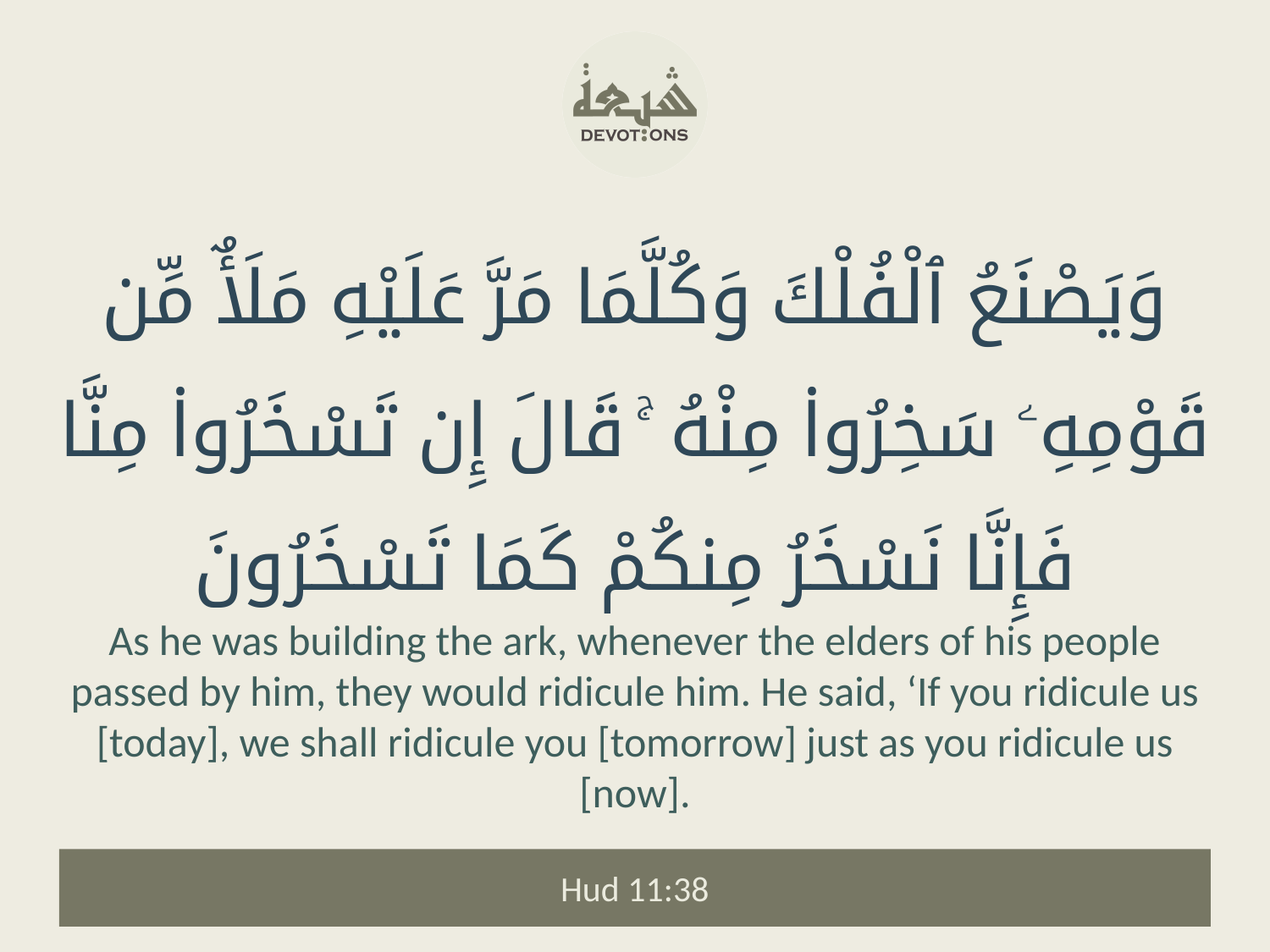

وَيَصْنَعُ ٱلْفُلْكَ وَكُلَّمَا مَرَّ عَلَيْهِ مَلَأٌ مِّن قَوْمِهِۦ سَخِرُوا۟ مِنْهُ ۚ قَالَ إِن تَسْخَرُوا۟ مِنَّا فَإِنَّا نَسْخَرُ مِنكُمْ كَمَا تَسْخَرُونَ
As he was building the ark, whenever the elders of his people passed by him, they would ridicule him. He said, ‘If you ridicule us [today], we shall ridicule you [tomorrow] just as you ridicule us [now].
Hud 11:38